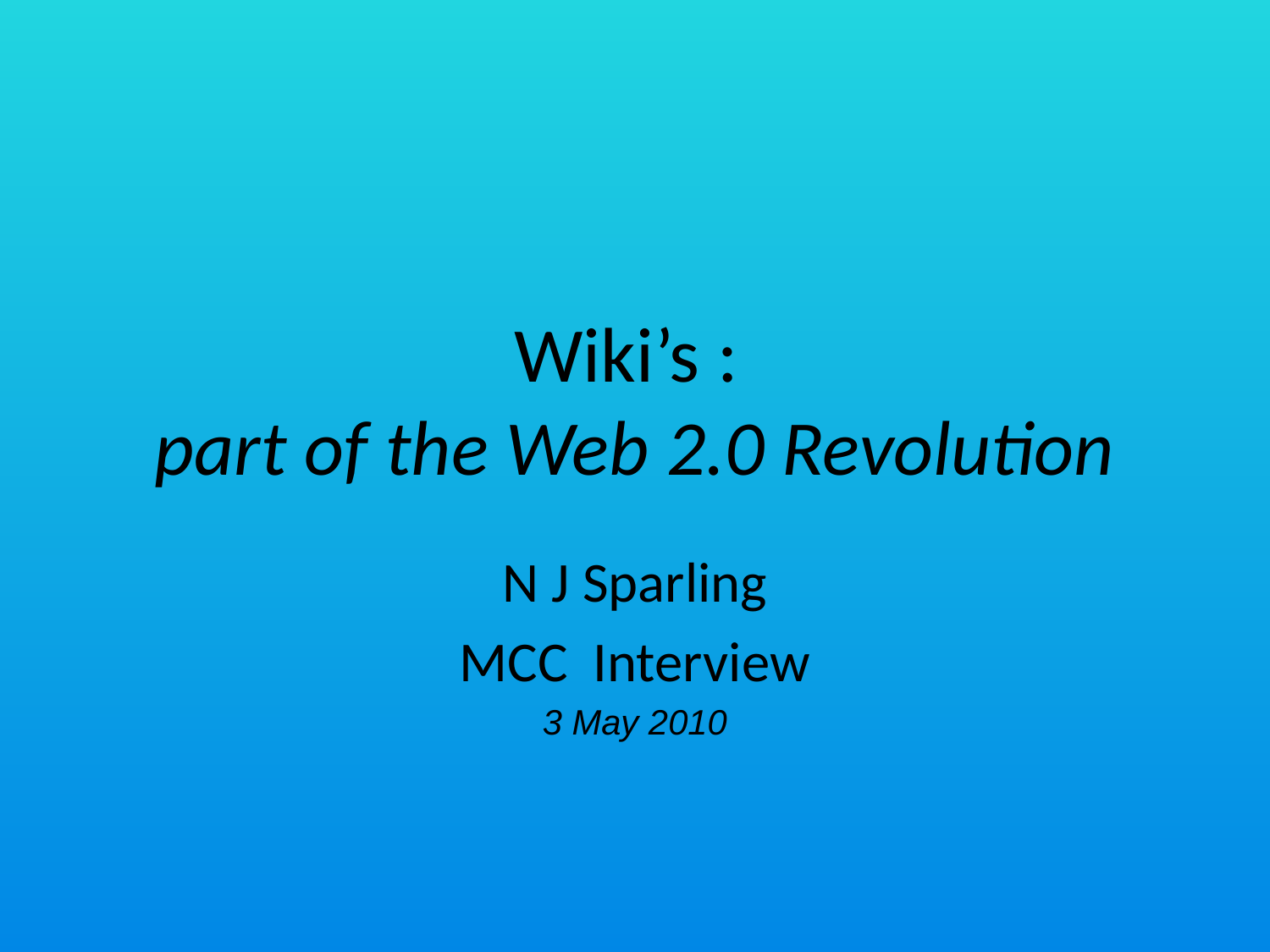

# Wiki’s : part of the Web 2.0 Revolution
N J Sparling
MCC  Interview
3 May 2010